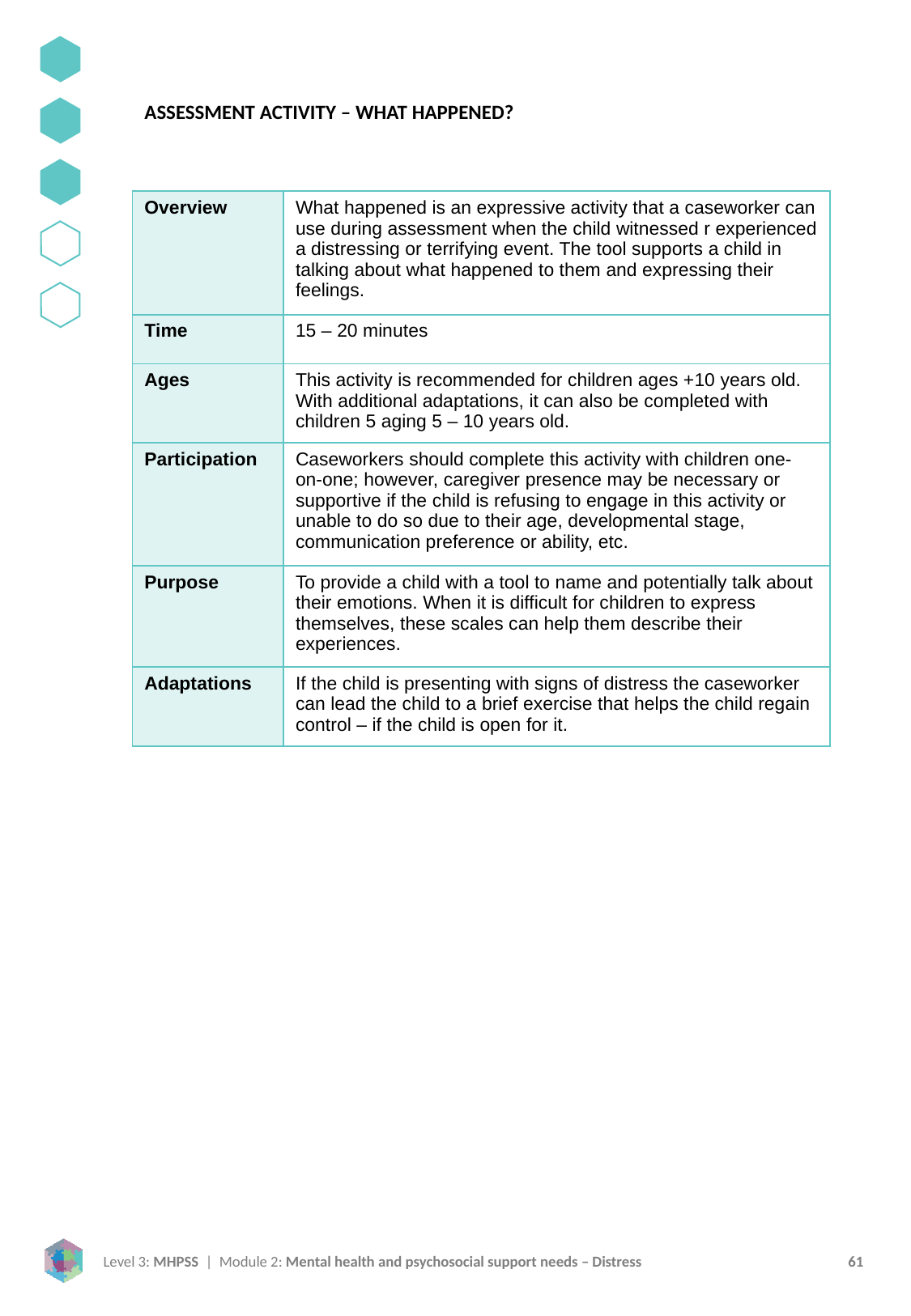

ASSESSMENT ACTIVITY – WHAT HAPPENED?

| Overview | What happened is an expressive activity that a caseworker can use during assessment when the child witnessed r experienced a distressing or terrifying event. The tool supports a child in talking about what happened to them and expressing their feelings. |
| --- | --- |
| Time | 15 – 20 minutes |
| Ages | This activity is recommended for children ages +10 years old. With additional adaptations, it can also be completed with children 5 aging 5 – 10 years old. |
| Participation | Caseworkers should complete this activity with children one-on-one; however, caregiver presence may be necessary or supportive if the child is refusing to engage in this activity or unable to do so due to their age, developmental stage, communication preference or ability, etc. |
| Purpose | To provide a child with a tool to name and potentially talk about their emotions. When it is difficult for children to express themselves, these scales can help them describe their experiences. |
| Adaptations | If the child is presenting with signs of distress the caseworker can lead the child to a brief exercise that helps the child regain control – if the child is open for it. |